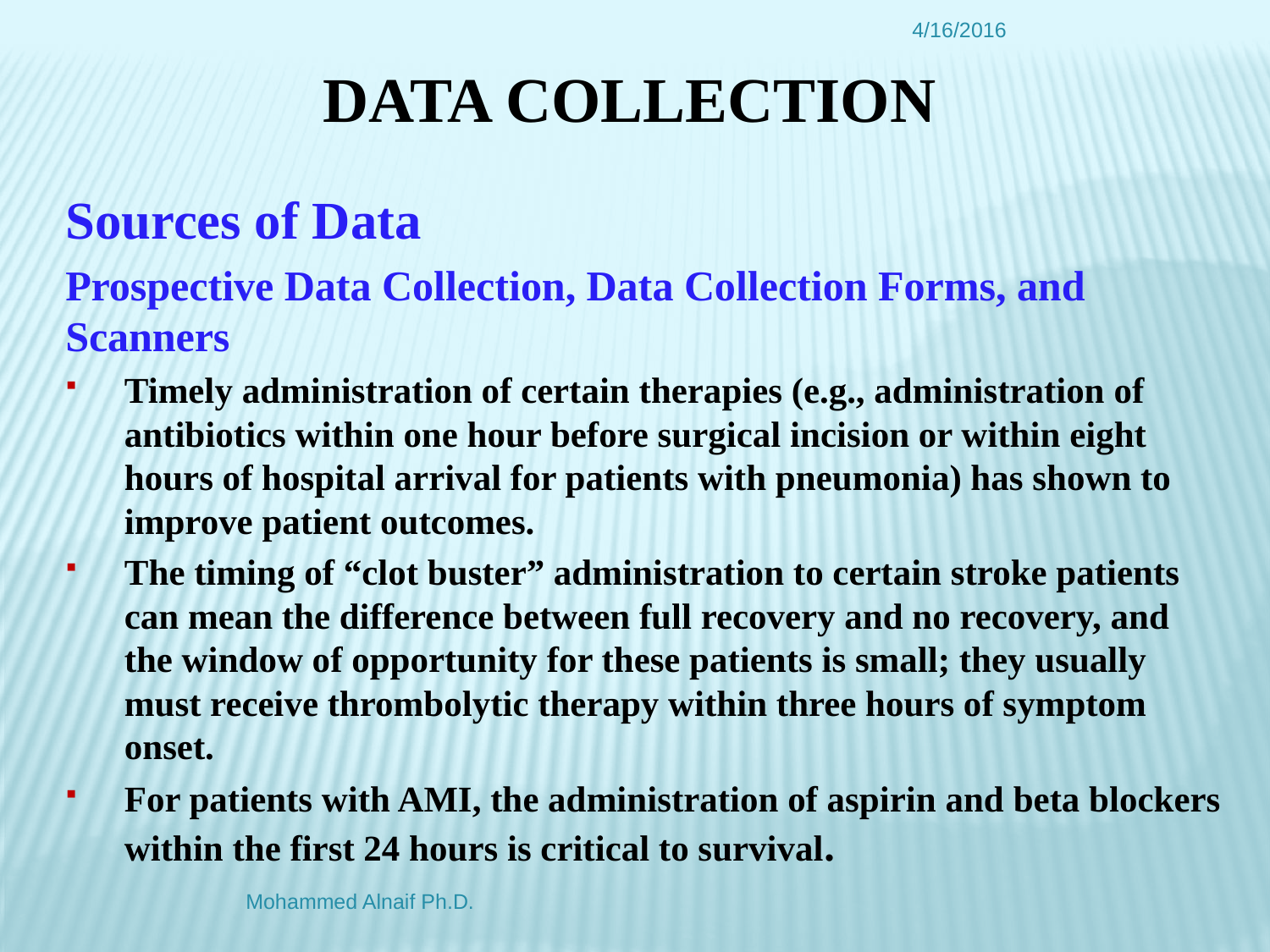

4/16/2016
# Data Collection
Sources of Data
Prospective Data Collection, Data Collection Forms, and Scanners
Timely administration of certain therapies (e.g., administration of antibiotics within one hour before surgical incision or within eight hours of hospital arrival for patients with pneumonia) has shown to improve patient outcomes.
The timing of “clot buster” administration to certain stroke patients can mean the difference between full recovery and no recovery, and the window of opportunity for these patients is small; they usually must receive thrombolytic therapy within three hours of symptom onset.
For patients with AMI, the administration of aspirin and beta blockers within the first 24 hours is critical to survival.
Mohammed Alnaif Ph.D.
36